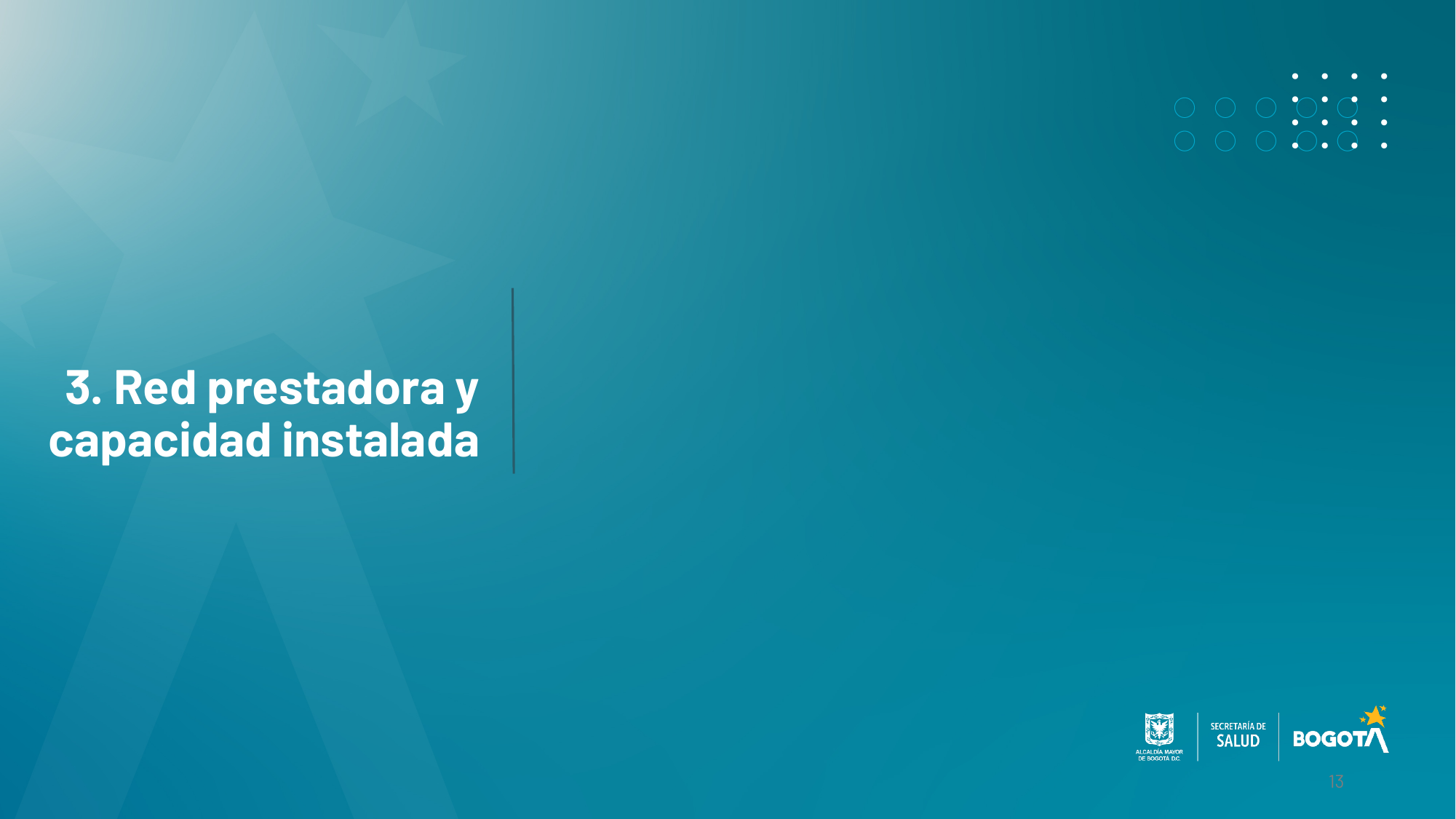

3. Red prestadora y capacidad instalada
13